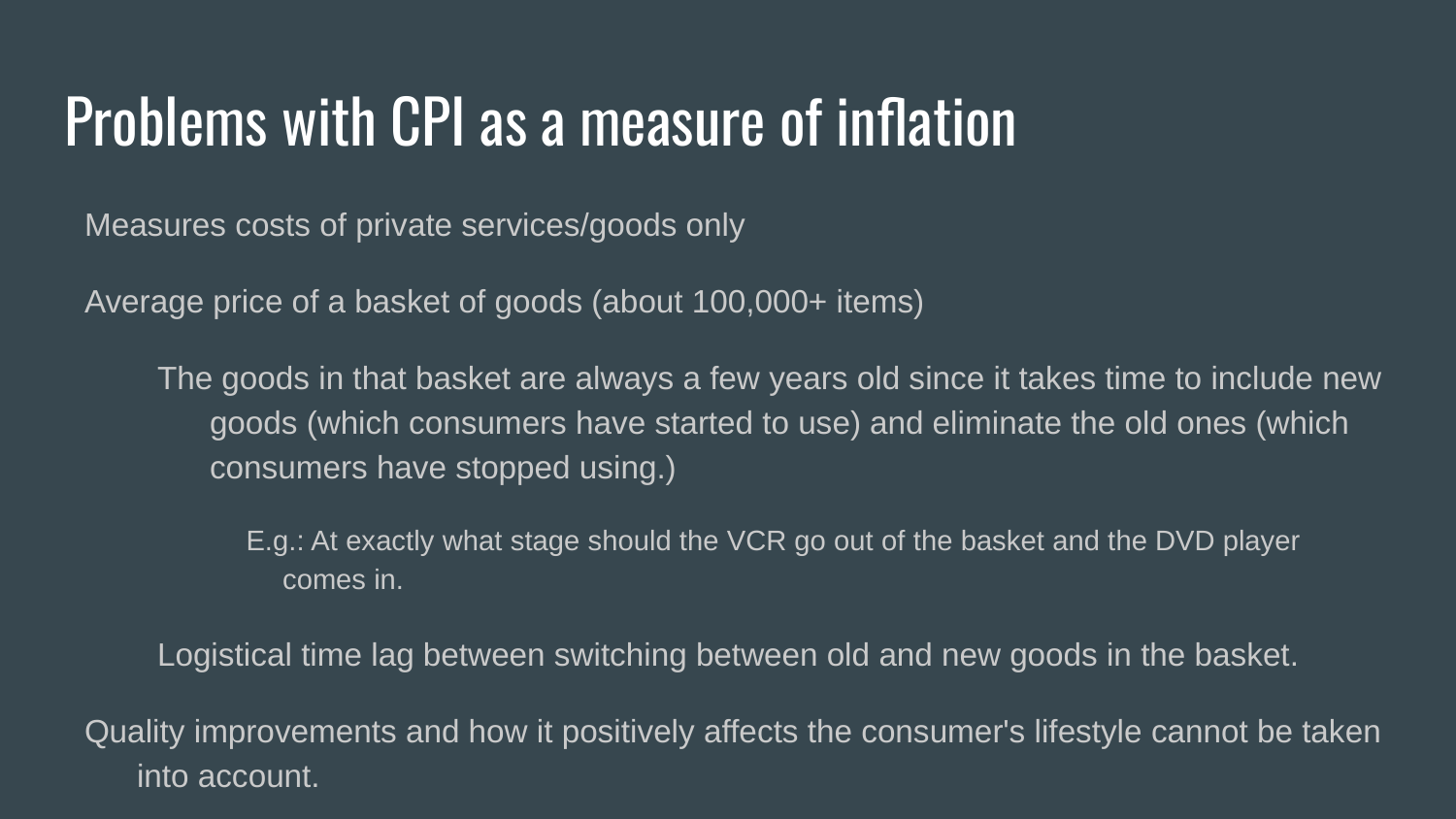

# Problems with CPI as a measure of inflation
Measures costs of private services/goods only
Average price of a basket of goods (about 100,000+ items)
The goods in that basket are always a few years old since it takes time to include new goods (which consumers have started to use) and eliminate the old ones (which consumers have stopped using.)
E.g.: At exactly what stage should the VCR go out of the basket and the DVD player comes in.
Logistical time lag between switching between old and new goods in the basket.
Quality improvements and how it positively affects the consumer's lifestyle cannot be taken into account.
E.g.: How do we quantitatively measure the higher level of convenience of a cell phone versus land line phones?
CPI cannot account for the quality difference in similar goods between a high end stores like Macy's versus Sam's club.